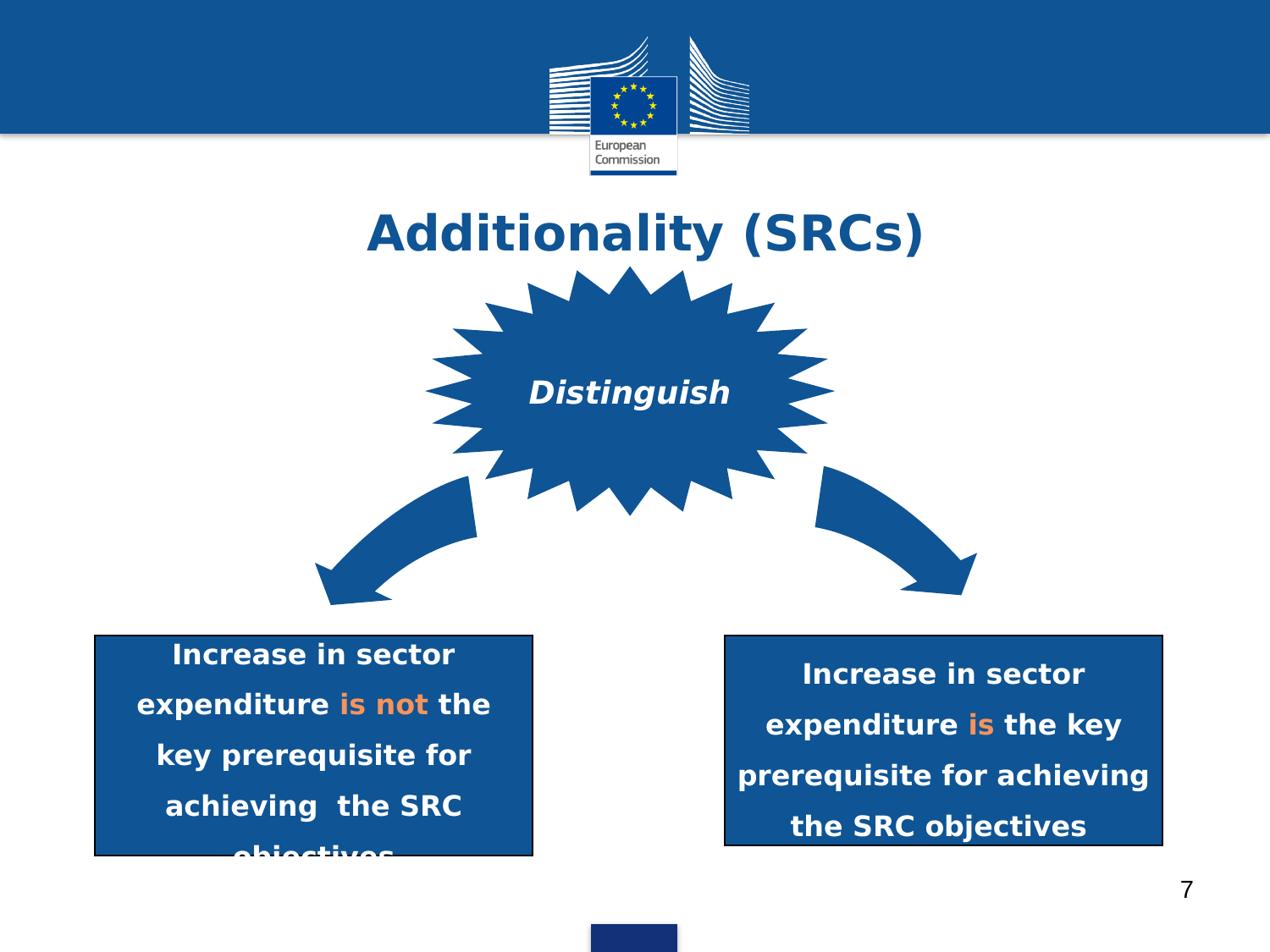

Running Head 12-Point Plain, Title Case
# Additionality (SRCs)
Distinguish

Increase in sector expenditure is not the key prerequisite for achieving  the SRC objectives
Increase in sector expenditure is the key prerequisite for achieving the SRC objectives
7